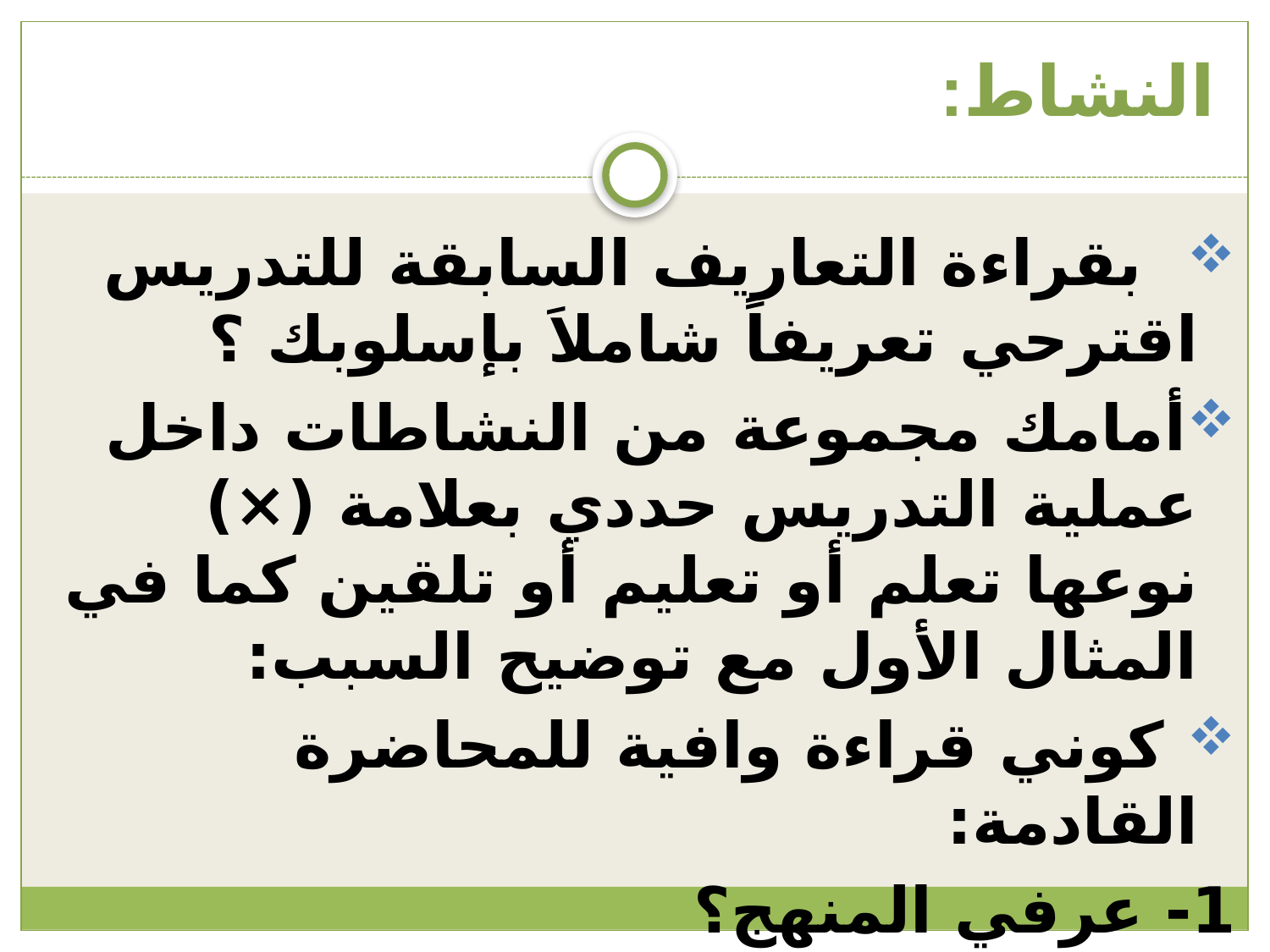

# النشاط:
  بقراءة التعاريف السابقة للتدريس اقترحي تعريفاً شاملاَ بإسلوبك ؟
أمامك مجموعة من النشاطات داخل عملية التدريس حددي بعلامة (×) نوعها تعلم أو تعليم أو تلقين كما في المثال الأول مع توضيح السبب:
 كوني قراءة وافية للمحاضرة القادمة:
1- عرفي المنهج؟
2- فرقي بين المنهج قديما وحديثا؟